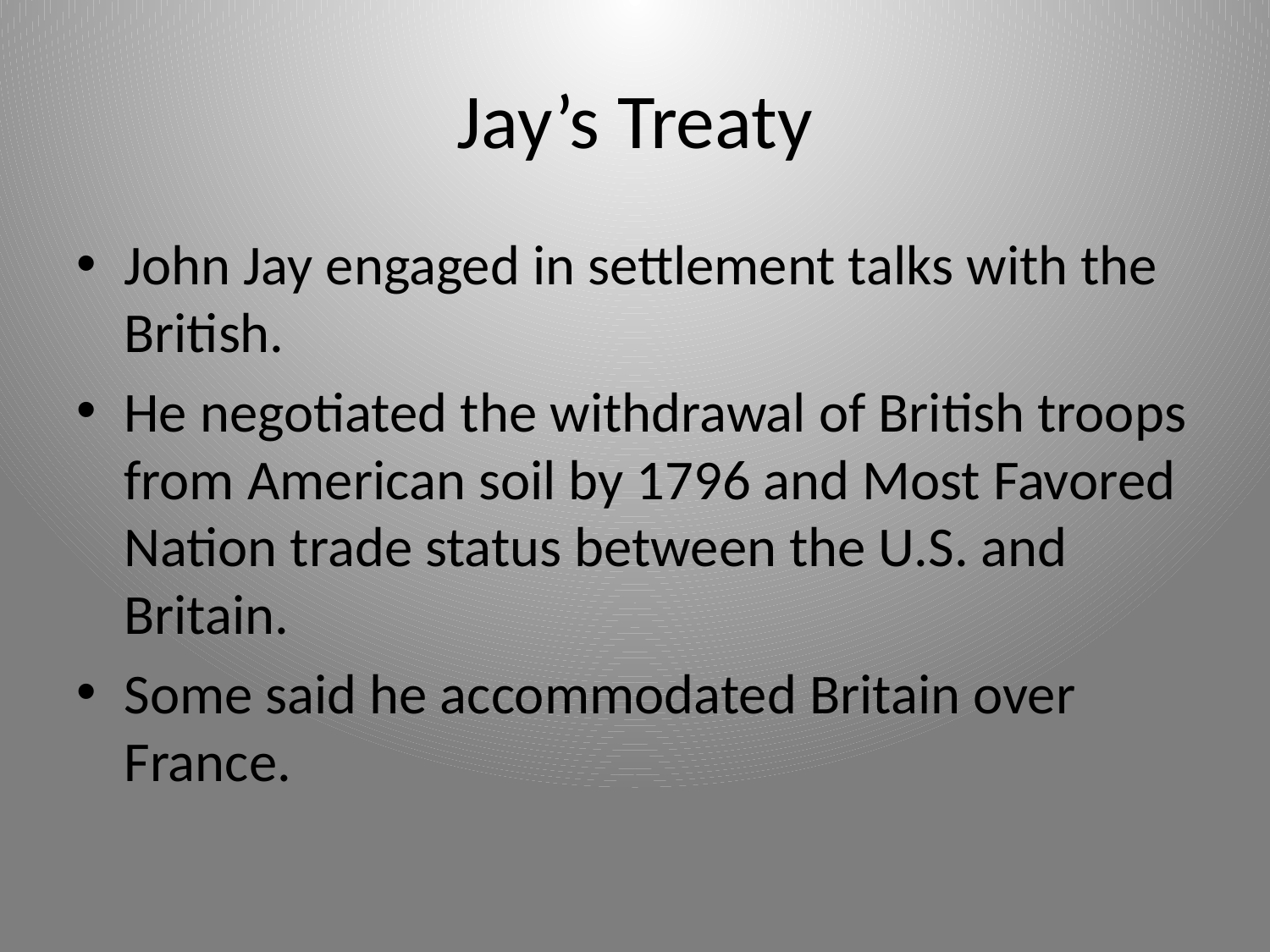

# Jay’s Treaty
John Jay engaged in settlement talks with the British.
He negotiated the withdrawal of British troops from American soil by 1796 and Most Favored Nation trade status between the U.S. and Britain.
Some said he accommodated Britain over France.